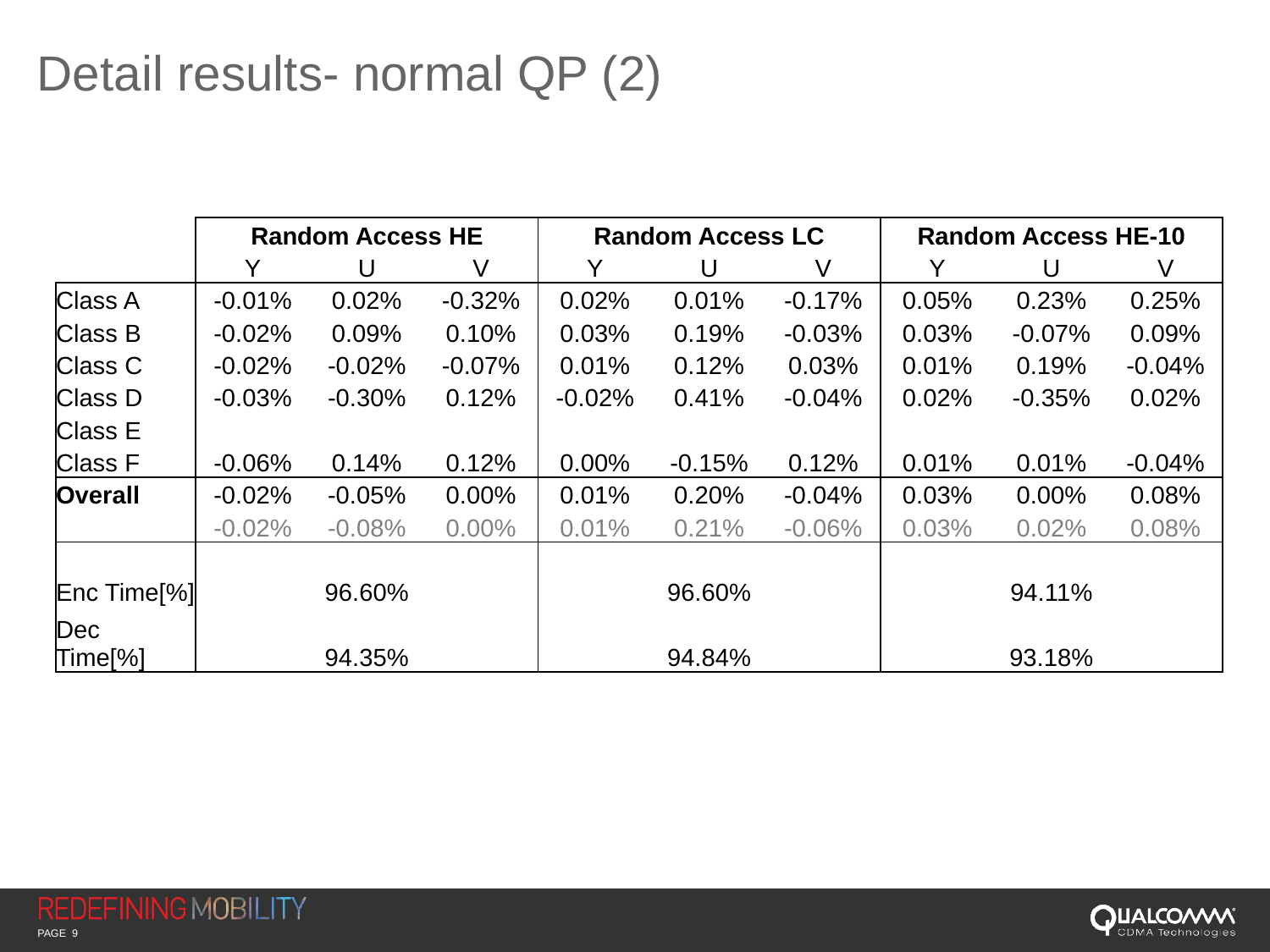

# Detail results- normal QP (2)
|  | Random Access HE |  |  | Random Access LC |  |  | Random Access HE-10 |  |  |
| --- | --- | --- | --- | --- | --- | --- | --- | --- | --- |
|  | Y | U | V | Y | U | V | Y | U | V |
| Class A | -0.01% | 0.02% | -0.32% | 0.02% | 0.01% | -0.17% | 0.05% | 0.23% | 0.25% |
| Class B | -0.02% | 0.09% | 0.10% | 0.03% | 0.19% | -0.03% | 0.03% | -0.07% | 0.09% |
| Class C | -0.02% | -0.02% | -0.07% | 0.01% | 0.12% | 0.03% | 0.01% | 0.19% | -0.04% |
| Class D | -0.03% | -0.30% | 0.12% | -0.02% | 0.41% | -0.04% | 0.02% | -0.35% | 0.02% |
| Class E |  |  |  |  |  |  |  |  |  |
| Class F | -0.06% | 0.14% | 0.12% | 0.00% | -0.15% | 0.12% | 0.01% | 0.01% | -0.04% |
| Overall | -0.02% | -0.05% | 0.00% | 0.01% | 0.20% | -0.04% | 0.03% | 0.00% | 0.08% |
|  | -0.02% | -0.08% | 0.00% | 0.01% | 0.21% | -0.06% | 0.03% | 0.02% | 0.08% |
| Enc Time[%] | 96.60% |  |  | 96.60% |  |  | 94.11% |  |  |
| Dec Time[%] | 94.35% |  |  | 94.84% |  |  | 93.18% |  |  |